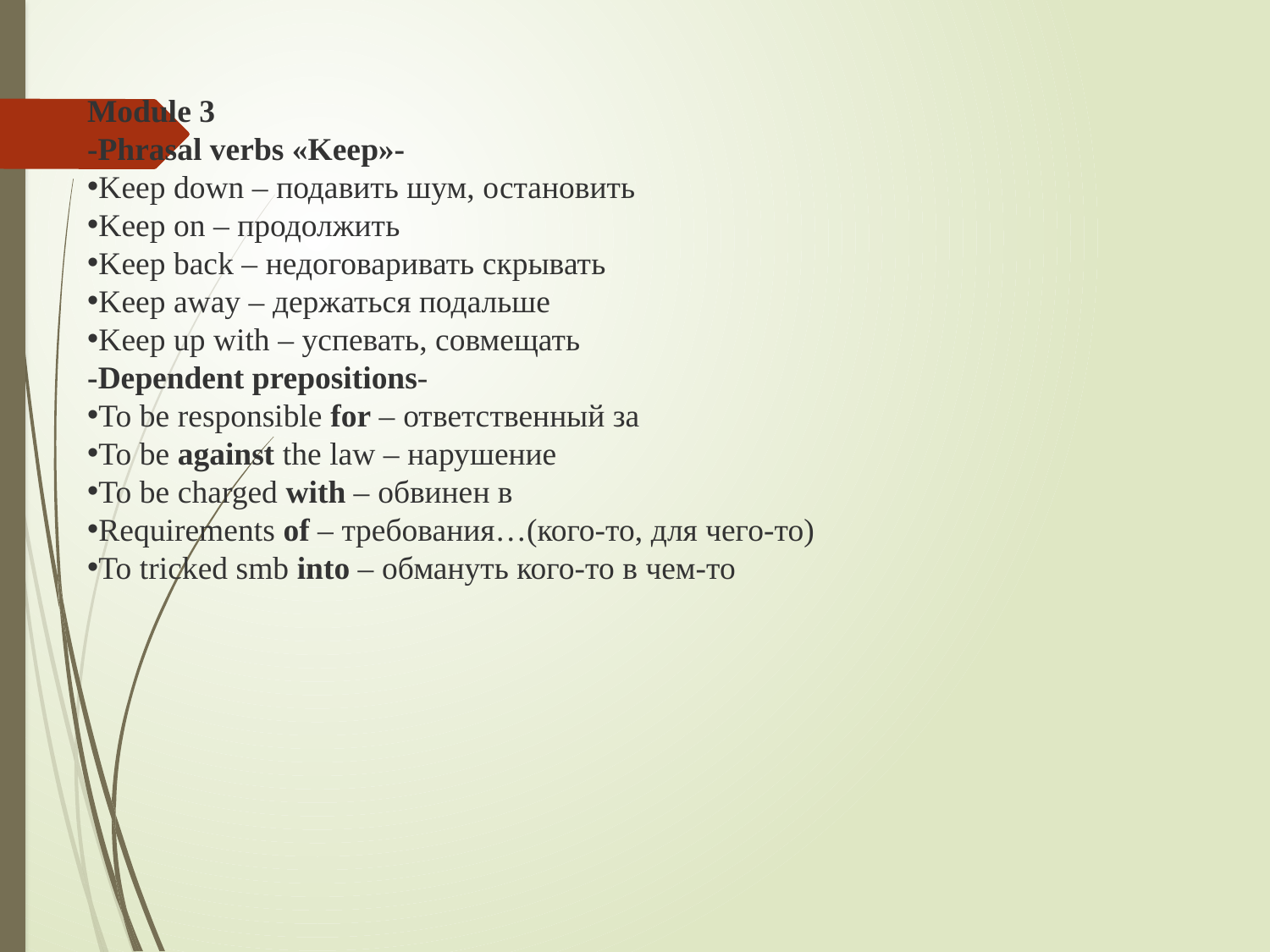

Module 3
-Phrasal verbs «Keep»-
Keep down – подавить шум, остановить
Keep on – продолжить
Keep back – недоговаривать скрывать
Keep away – держаться подальше
Keep up with – успевать, совмещать
-Dependent prepositions-
To be responsible for – ответственный за
To be against the law – нарушение
To be charged with – обвинен в
Requirements of – требования…(кого-то, для чего-то)
To tricked smb into – обмануть кого-то в чем-то